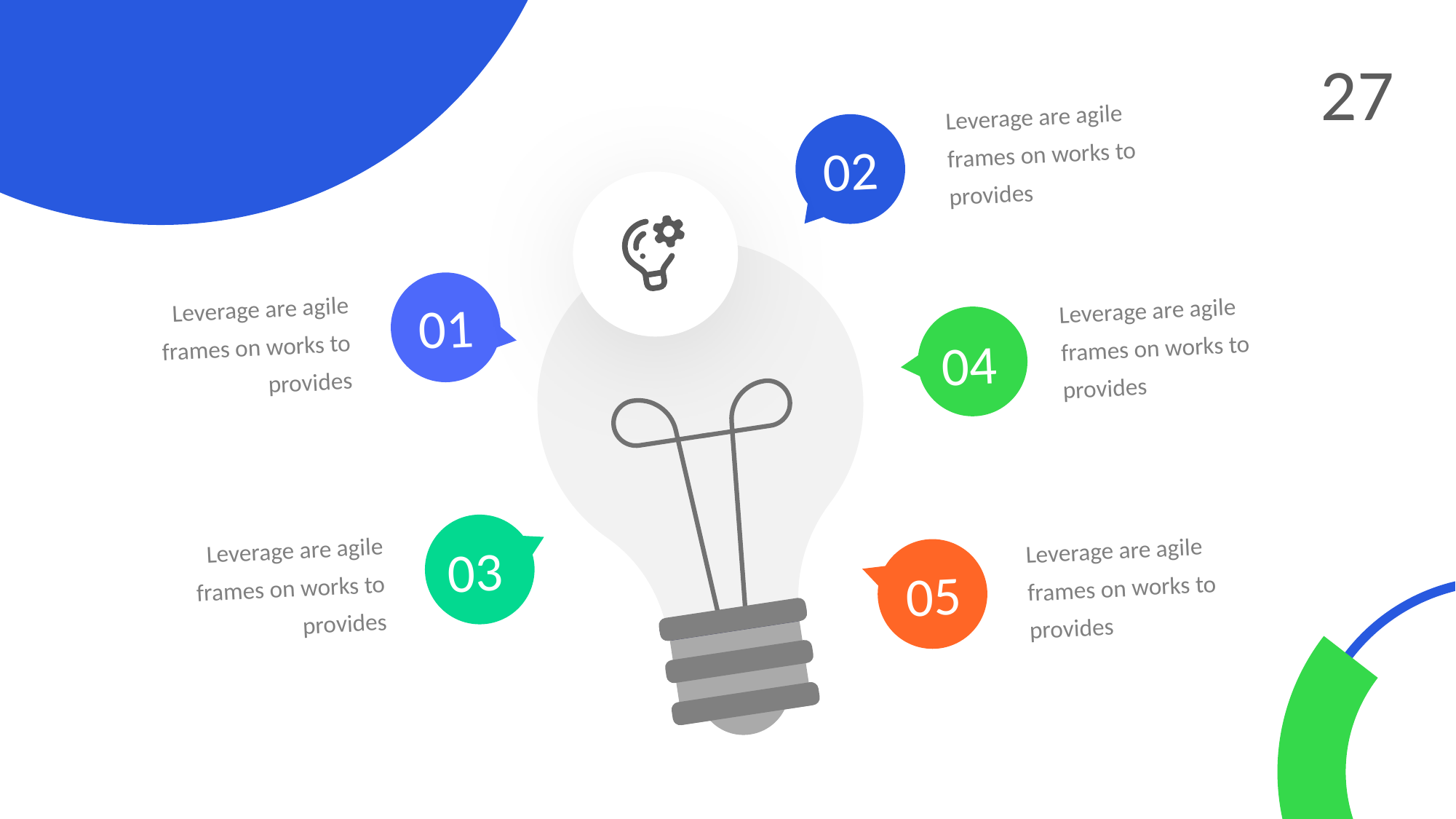

27
Leverage are agile frames on works to provides

02

01
Leverage are agile frames on works to provides
Leverage are agile frames on works to provides

04

03
Leverage are agile frames on works to provides
Leverage are agile frames on works to provides

05